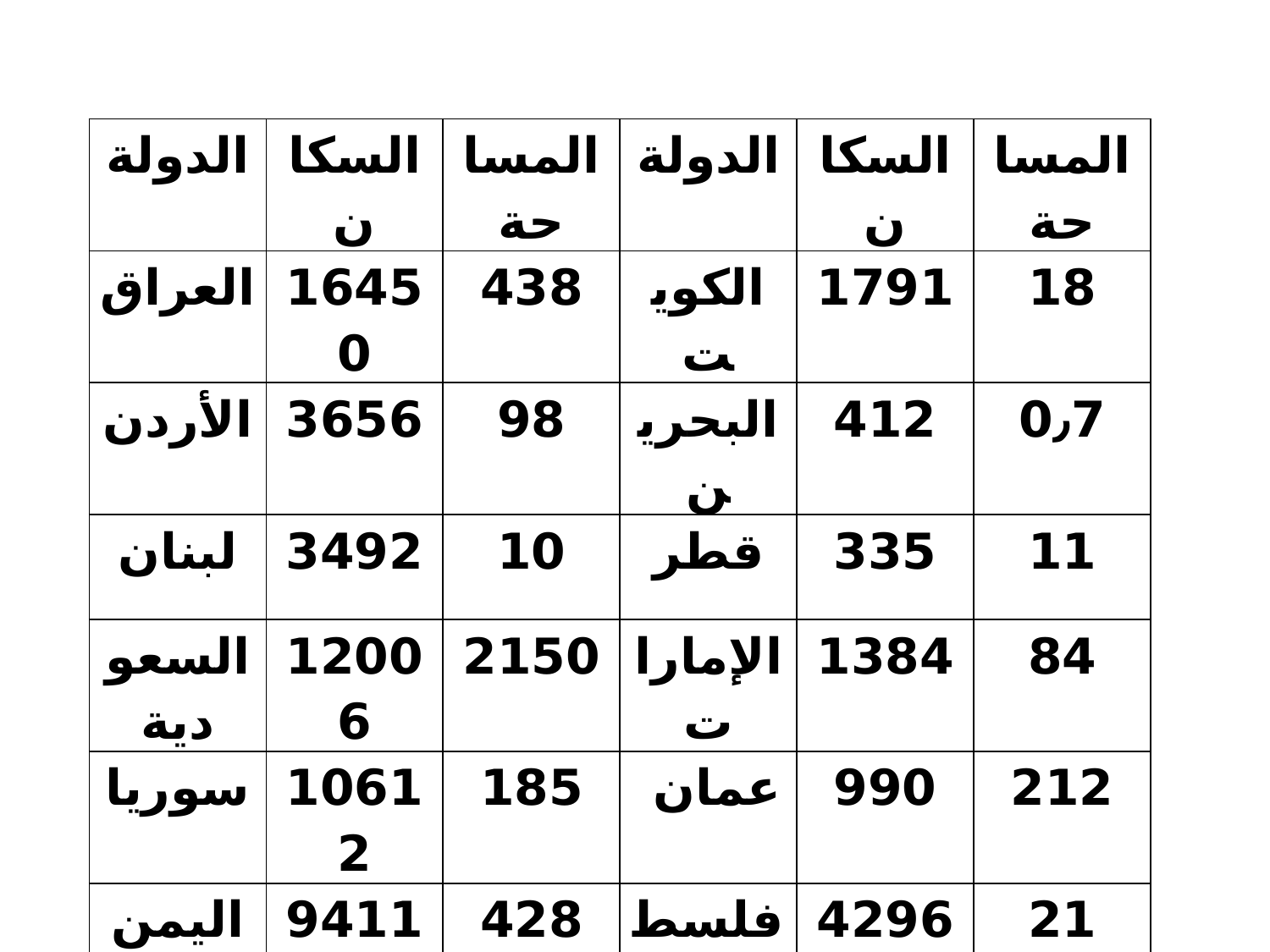

| الدولة | السكان | المساحة | الدولة | السكان | المساحة |
| --- | --- | --- | --- | --- | --- |
| العراق | 16450 | 438 | الكويت | 1791 | 18 |
| الأردن | 3656 | 98 | البحرين | 412 | 0٫7 |
| لبنان | 3492 | 10 | قطر | 335 | 11 |
| السعودية | 12006 | 2150 | الإمارات | 1384 | 84 |
| سوريا | 10612 | 185 | عمان | 990 | 212 |
| اليمن | 9411 | 428 | فلسطين | 4296 | 21 |